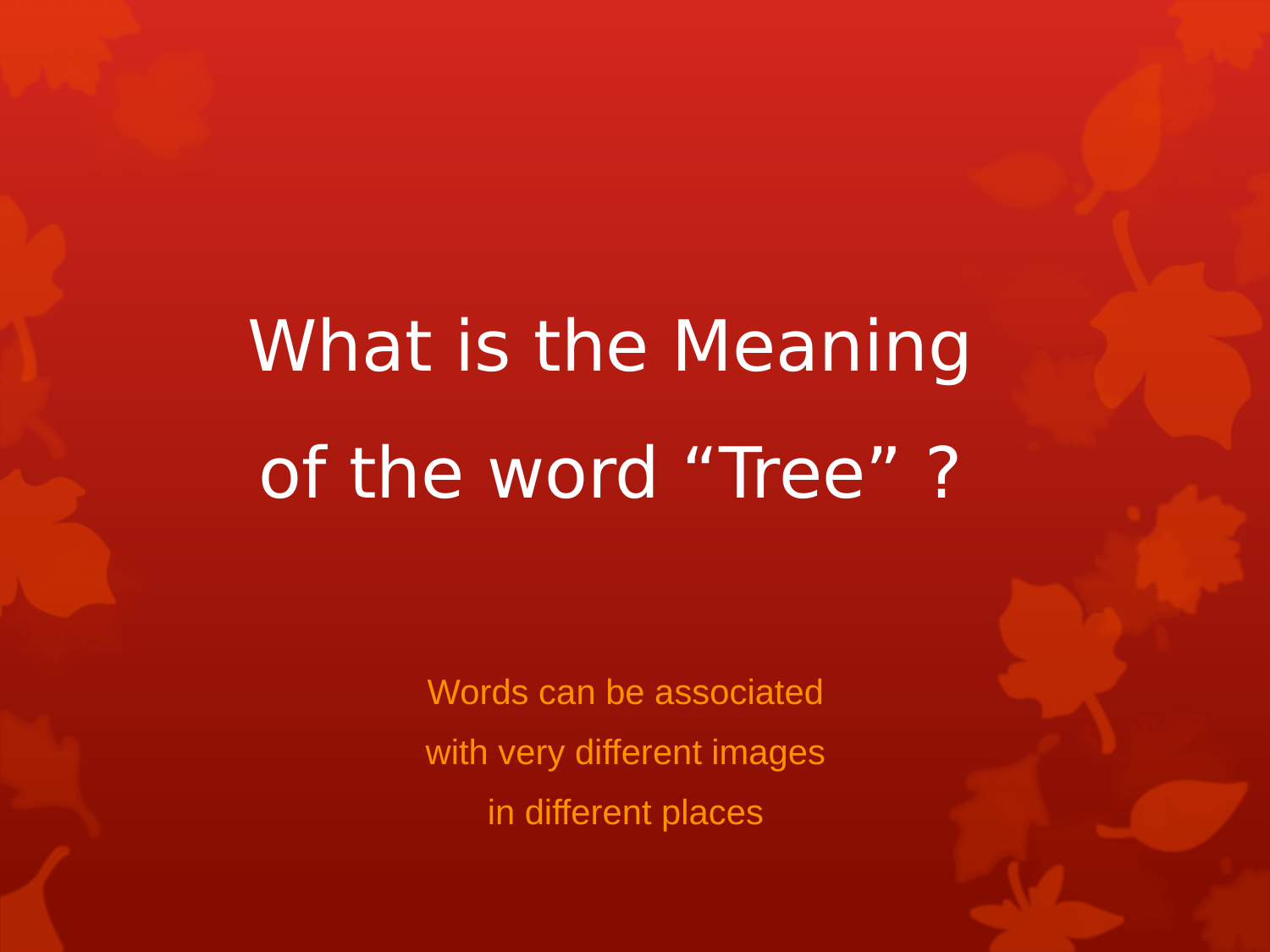

# What is the Meaning of the word “Tree” ?
Words can be associated
with very different images
in different places